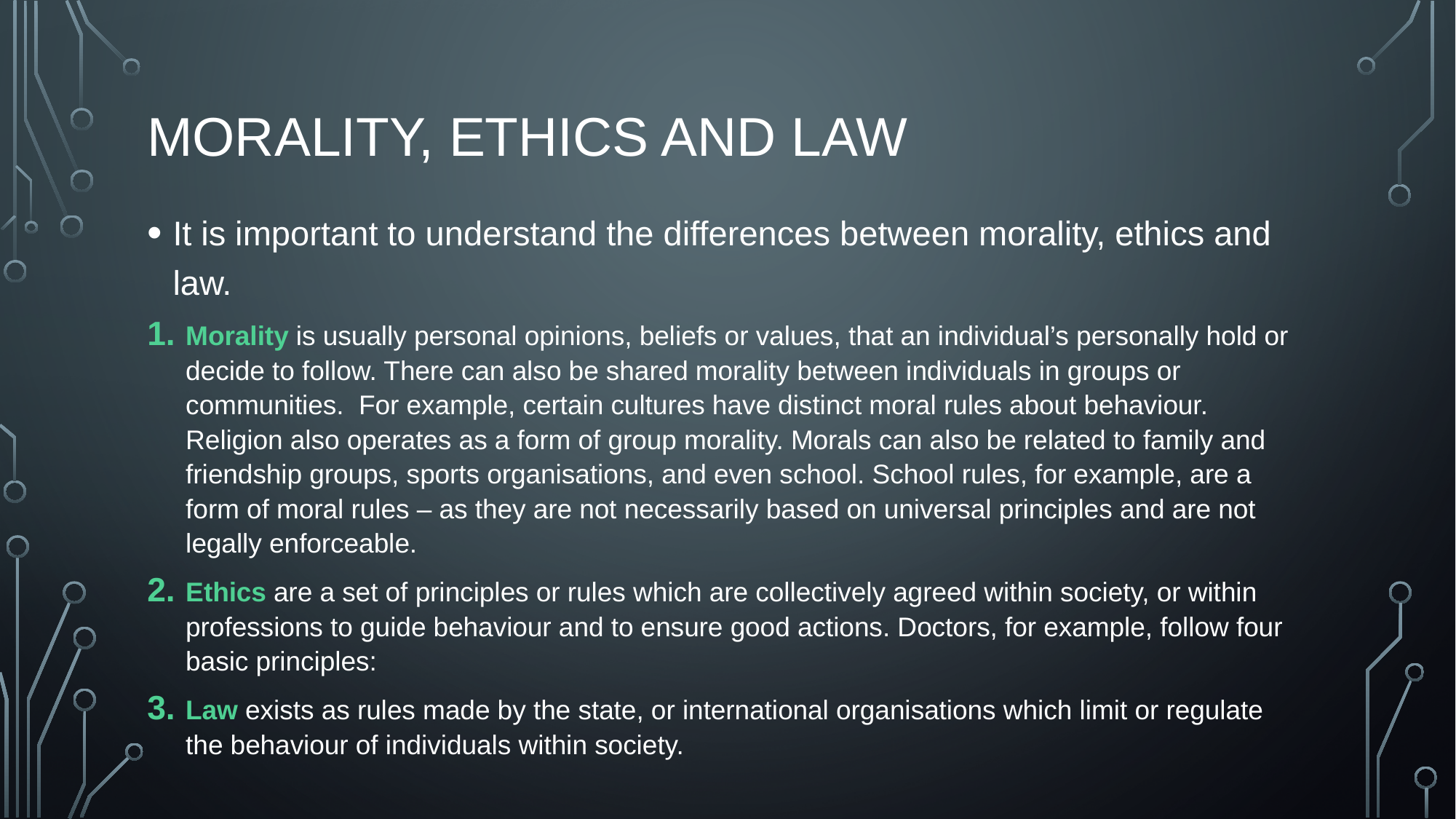

# Morality, ethics and law
It is important to understand the differences between morality, ethics and law.
Morality is usually personal opinions, beliefs or values, that an individual’s personally hold or decide to follow. There can also be shared morality between individuals in groups or communities.  For example, certain cultures have distinct moral rules about behaviour. Religion also operates as a form of group morality. Morals can also be related to family and friendship groups, sports organisations, and even school. School rules, for example, are a form of moral rules – as they are not necessarily based on universal principles and are not legally enforceable.
Ethics are a set of principles or rules which are collectively agreed within society, or within professions to guide behaviour and to ensure good actions. Doctors, for example, follow four basic principles:
Law exists as rules made by the state, or international organisations which limit or regulate the behaviour of individuals within society.